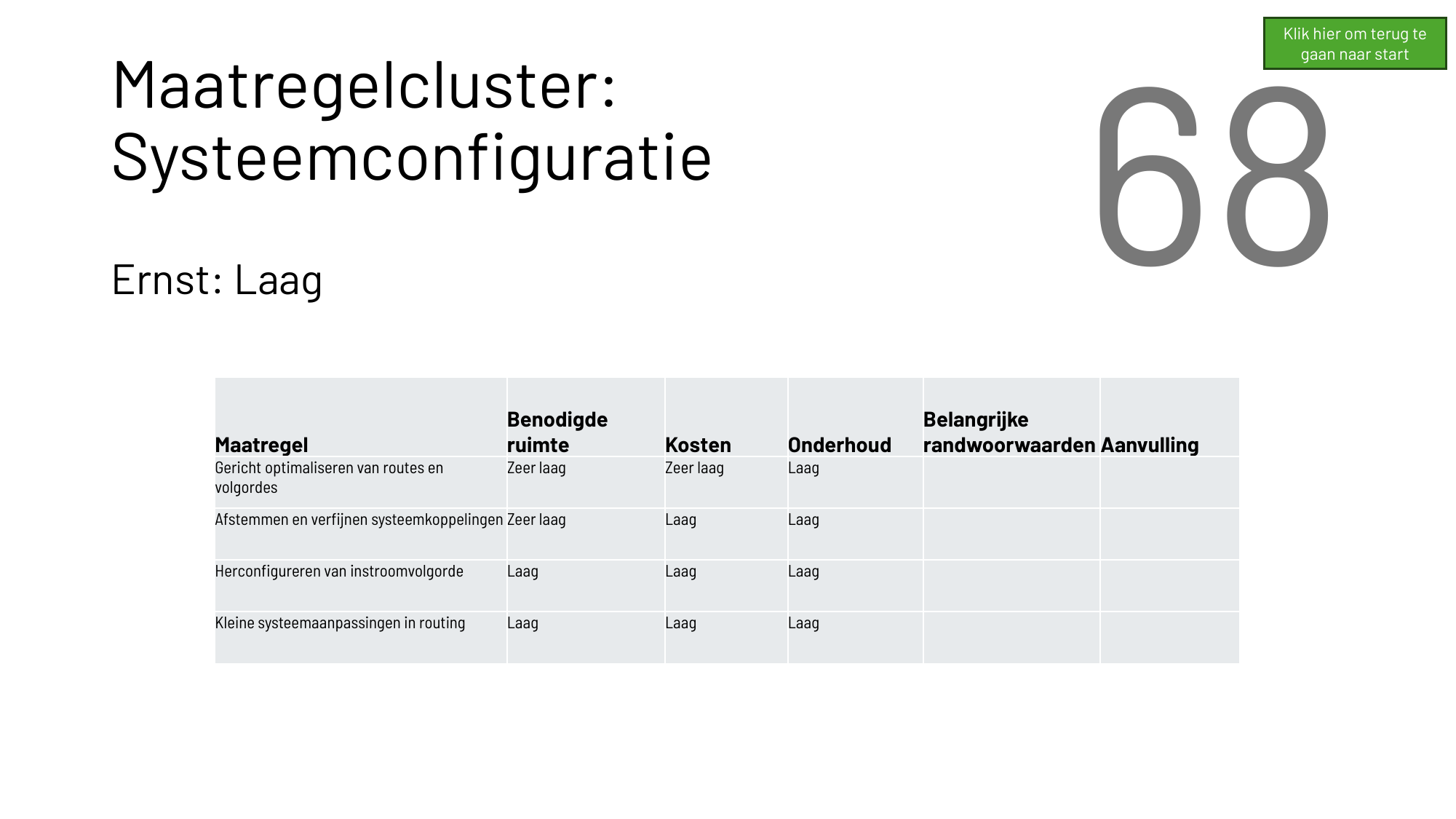

Klik hier om terug te gaan naar start
# Maatregelcluster: Systeemconfiguratie
68
Ernst: Laag
| Maatregel | Benodigde ruimte | Kosten | Onderhoud | Belangrijke randwoorwaarden | Aanvulling |
| --- | --- | --- | --- | --- | --- |
| Gericht optimaliseren van routes en volgordes | Zeer laag | Zeer laag | Laag |  |  |
| Afstemmen en verfijnen systeemkoppelingen | Zeer laag | Laag | Laag |  |  |
| Herconfigureren van instroomvolgorde | Laag | Laag | Laag |  |  |
| Kleine systeemaanpassingen in routing | Laag | Laag | Laag |  |  |